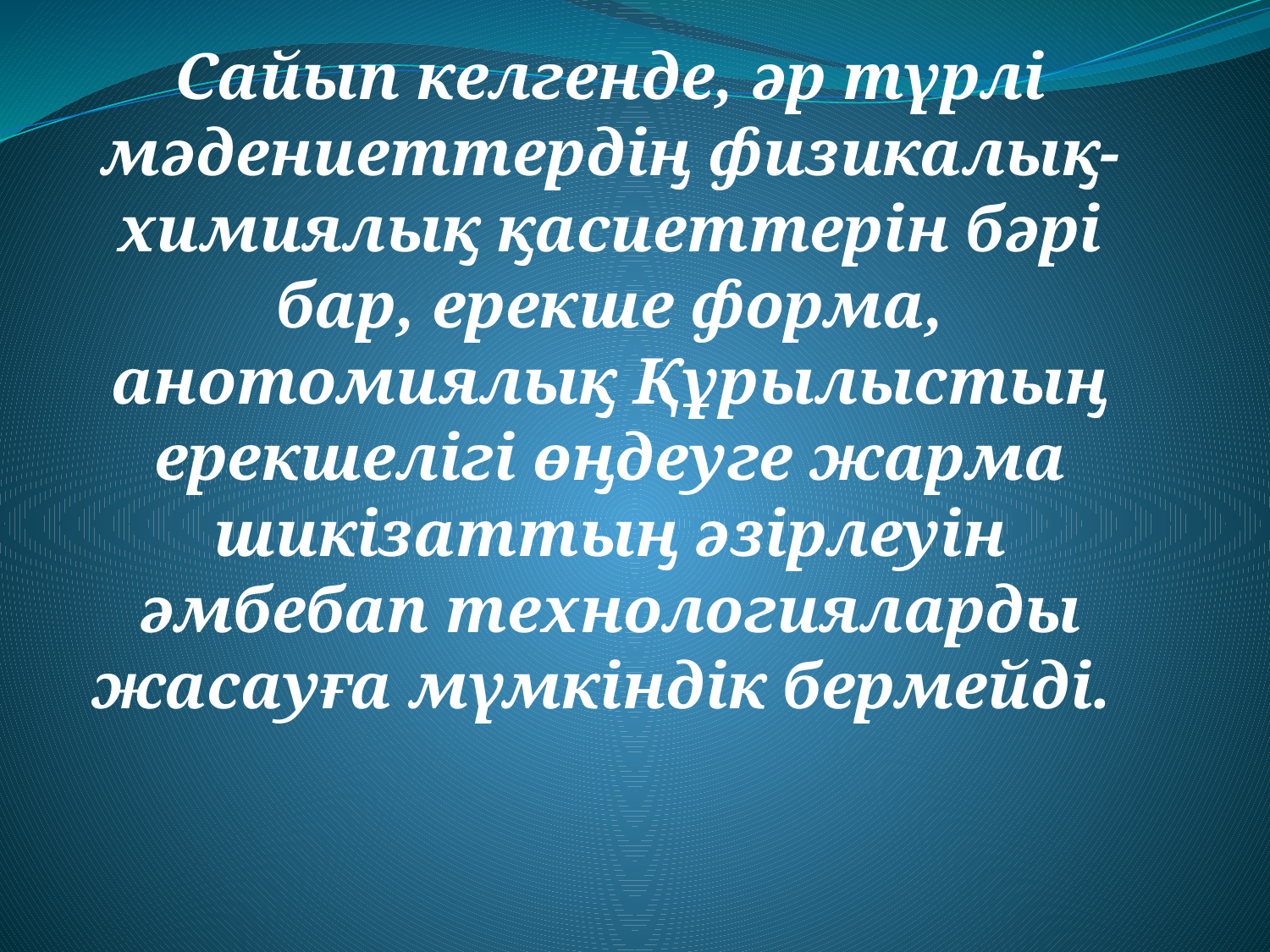

Сайып келгенде, әр түрлi мәдениеттердiң физикалық-химиялық қасиеттерiн бәрi бар, ерекше форма, анотомиялық Құрылыстың ерекшелiгi өңдеуге жарма шикiзаттың әзiрлеуiн әмбебап технологияларды жасауға мүмкiндiк бермейдi.